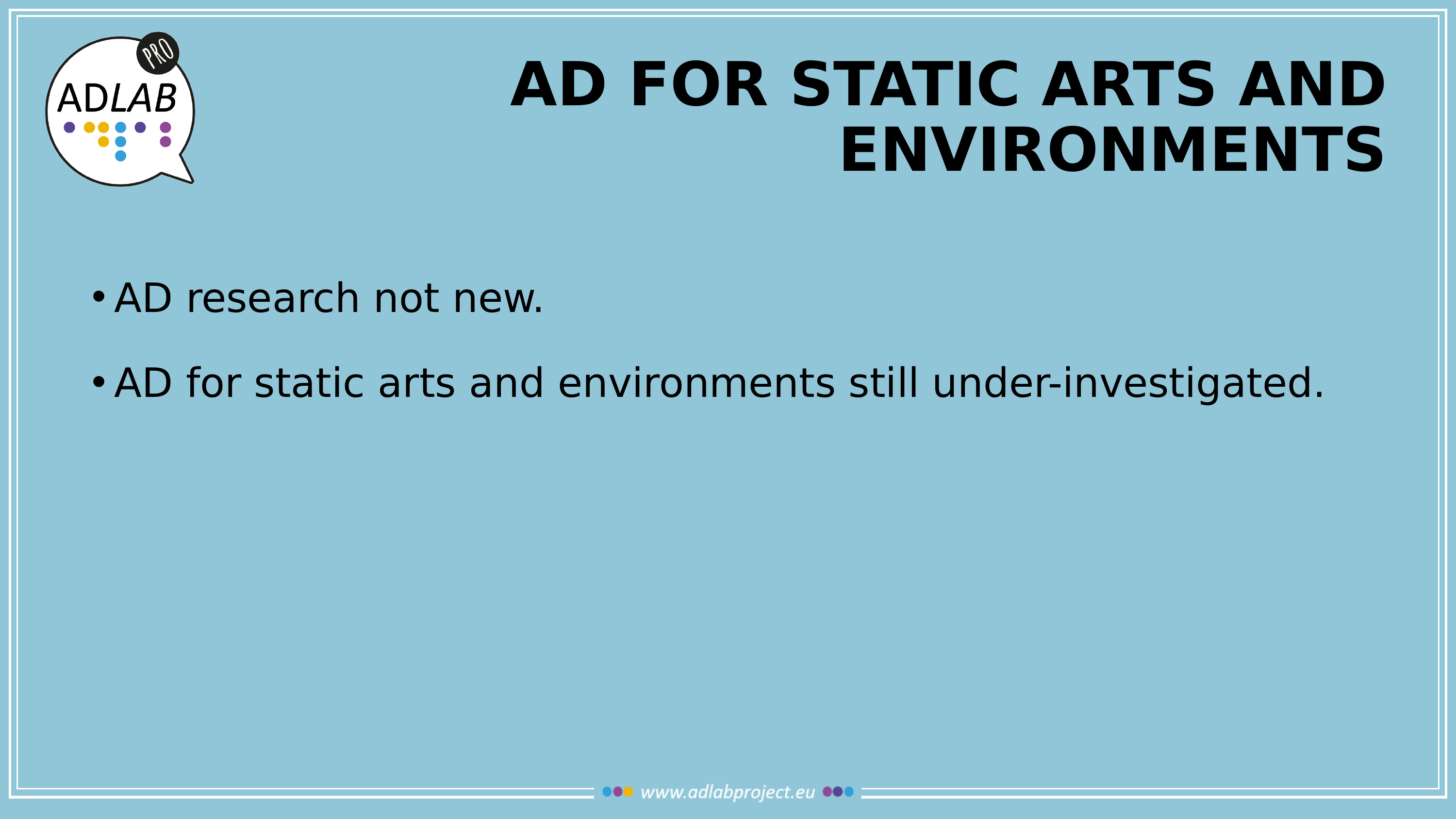

# AD for static arts and environments
AD research not new.
AD for static arts and environments still under-investigated.